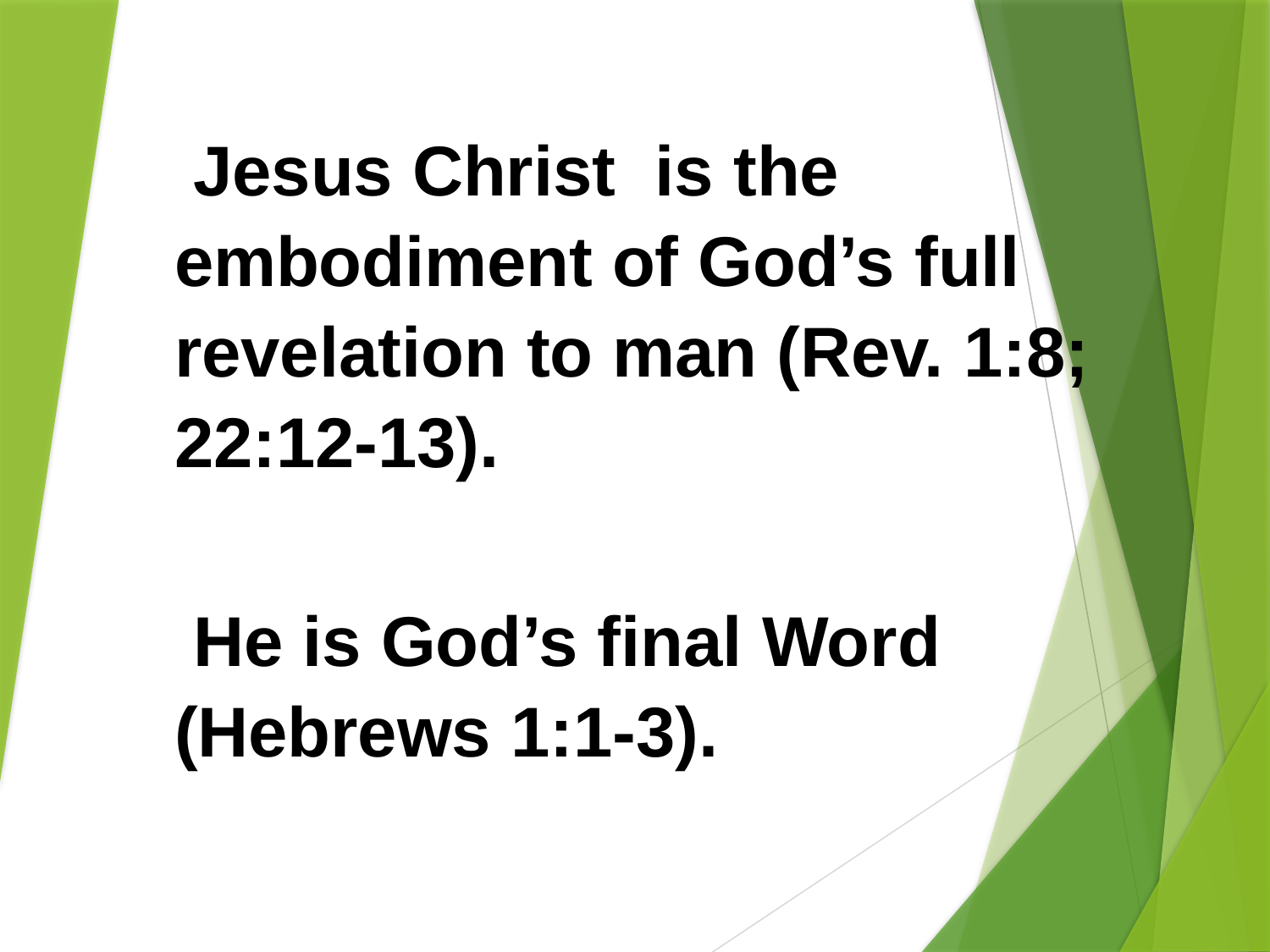

Jesus Christ  is the embodiment of God’s full revelation to man (Rev. 1:8; 22:12-13).

He is God’s final Word (Hebrews 1:1-3).